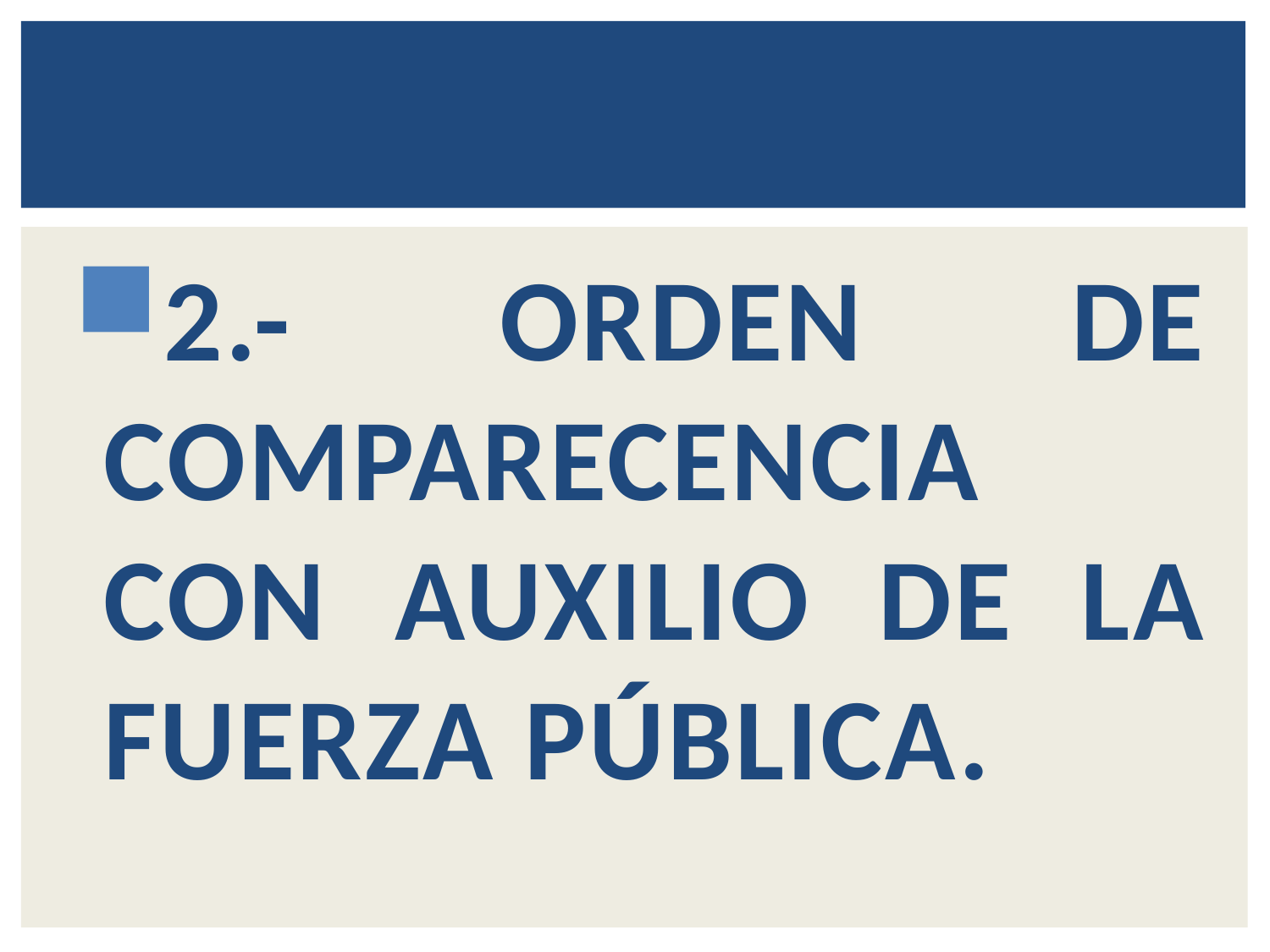

#
2.- ORDEN DE COMPARECENCIA CON AUXILIO DE LA FUERZA PÚBLICA.